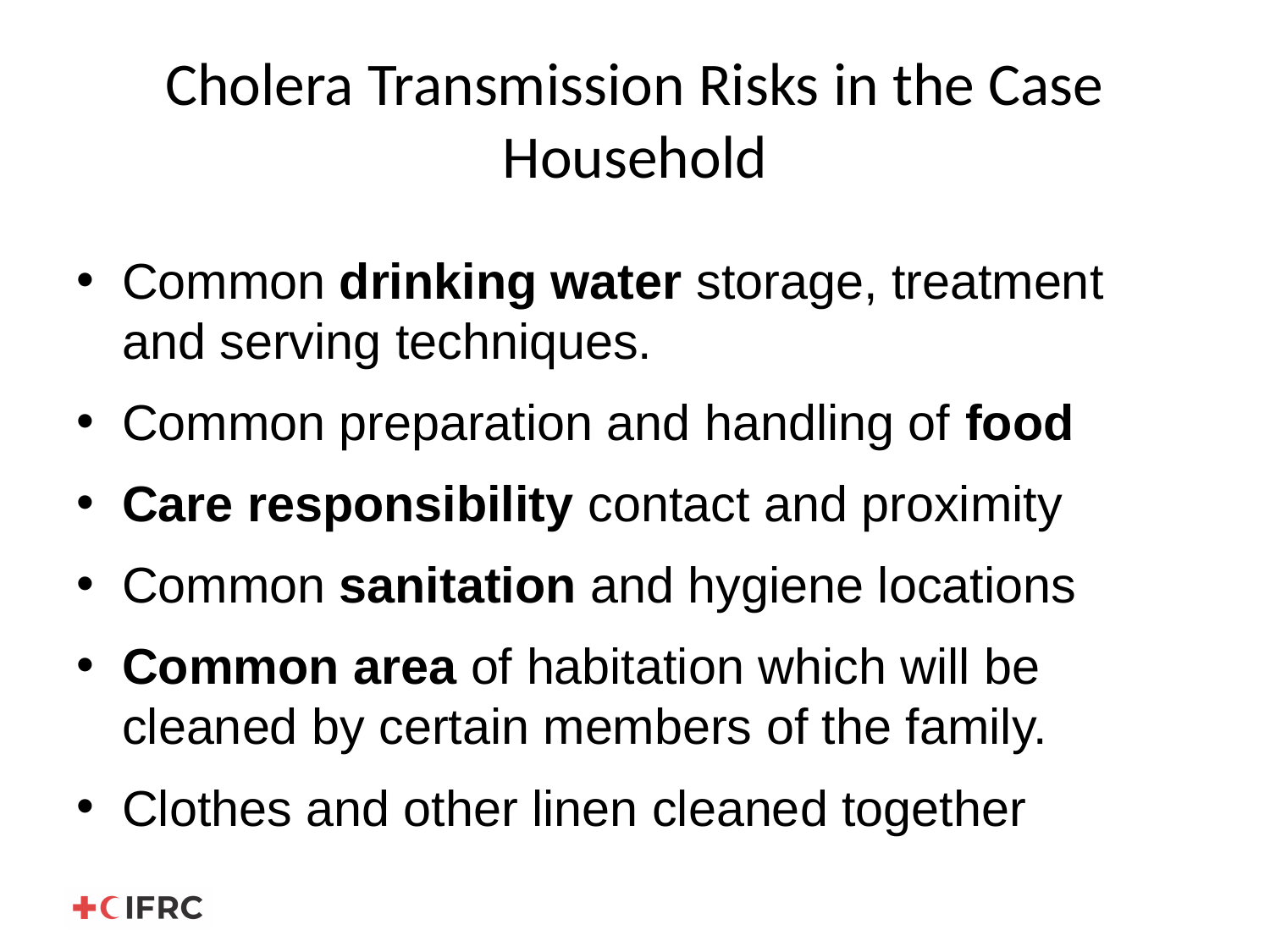

# Cholera Transmission Risks in the Case Household

Common drinking water storage, treatment and serving techniques.
Common preparation and handling of food
Care responsibility contact and proximity
Common sanitation and hygiene locations
Common area of habitation which will be cleaned by certain members of the family.
Clothes and other linen cleaned together